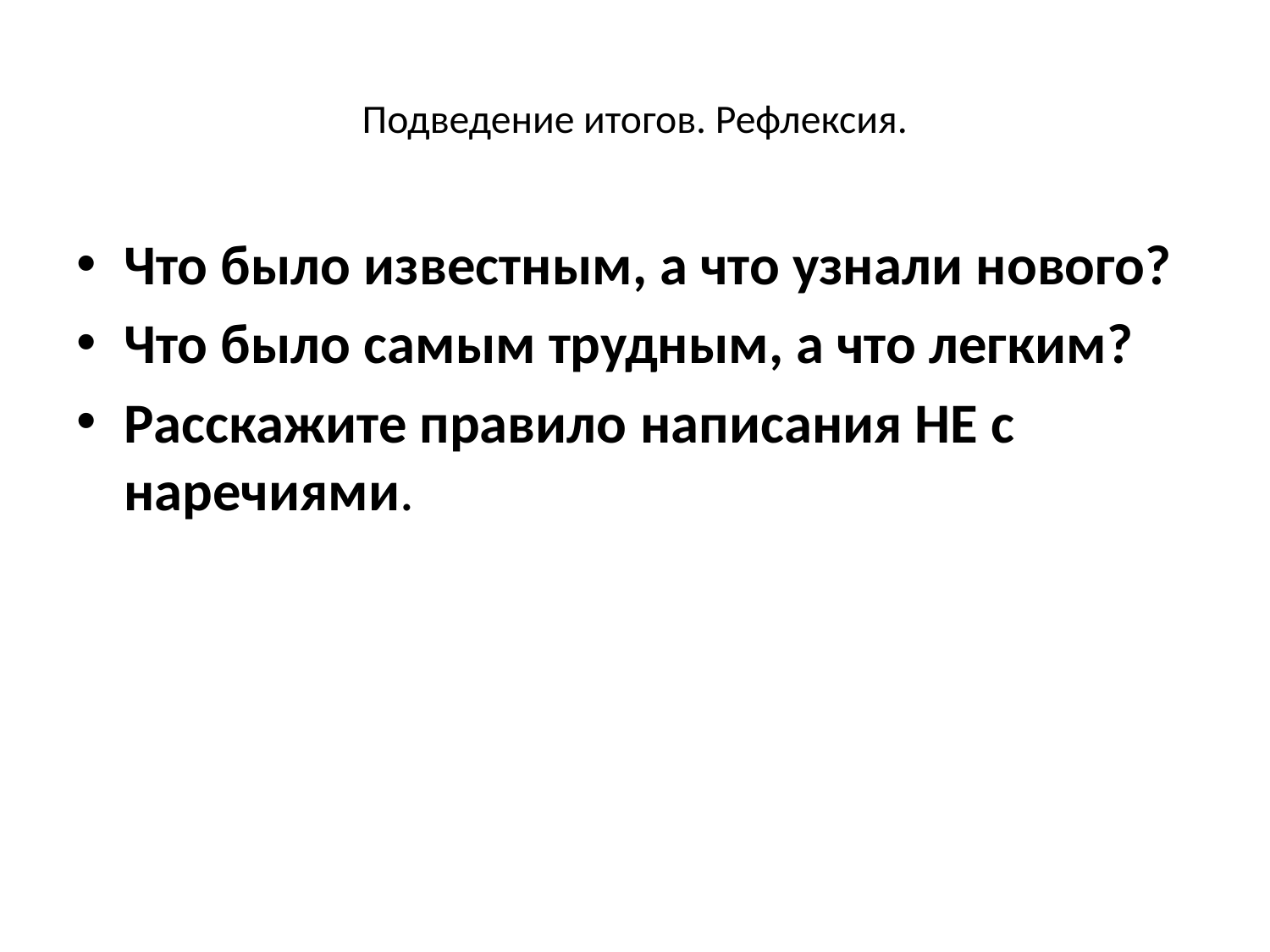

# Подведение итогов. Рефлексия.
Что было известным, а что узнали нового?
Что было самым трудным, а что легким?
Расскажите правило написания НЕ с наречиями.